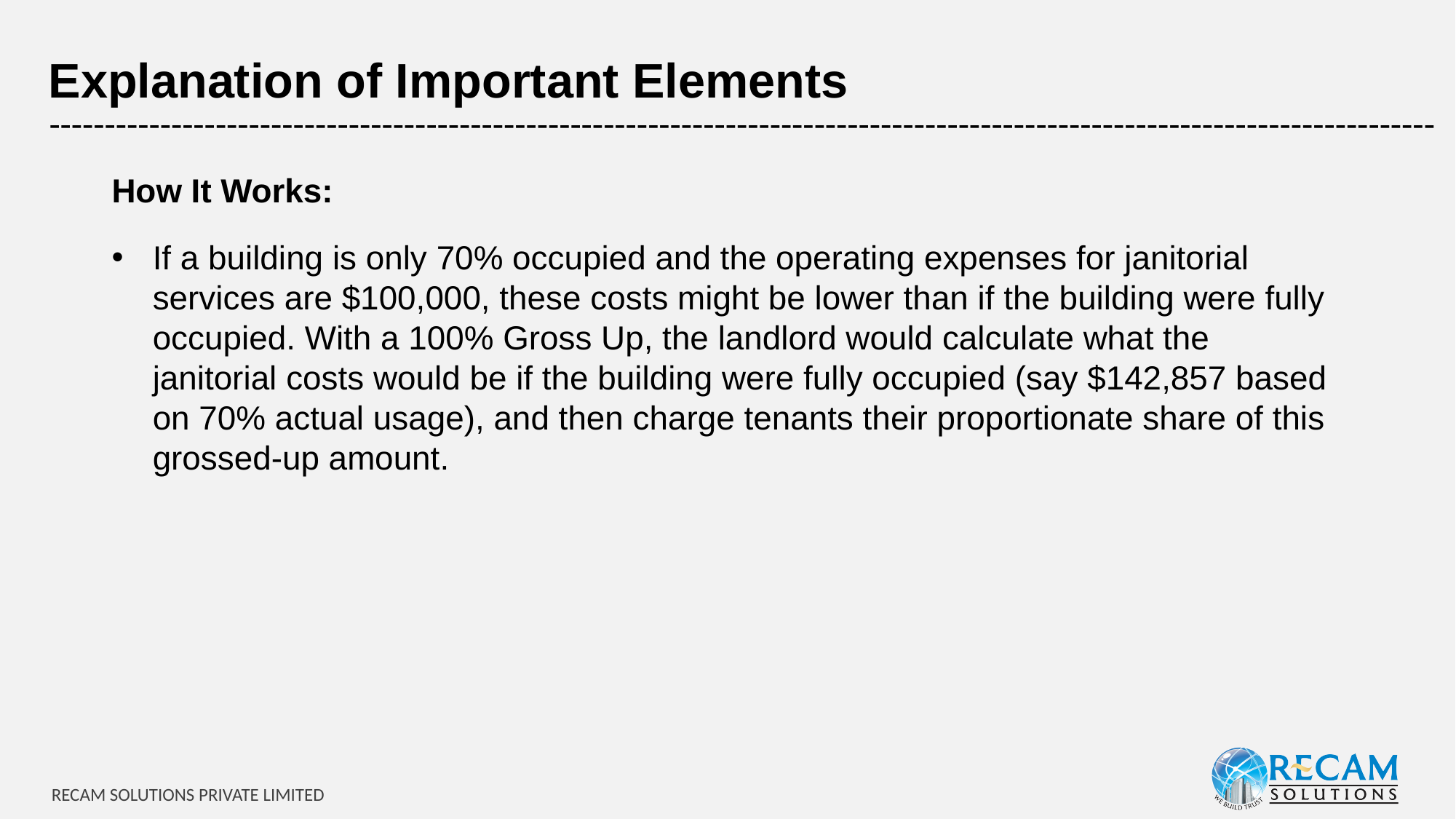

Explanation of Important Elements
-----------------------------------------------------------------------------------------------------------------------------
How It Works:
If a building is only 70% occupied and the operating expenses for janitorial services are $100,000, these costs might be lower than if the building were fully occupied. With a 100% Gross Up, the landlord would calculate what the janitorial costs would be if the building were fully occupied (say $142,857 based on 70% actual usage), and then charge tenants their proportionate share of this grossed-up amount.
RECAM SOLUTIONS PRIVATE LIMITED